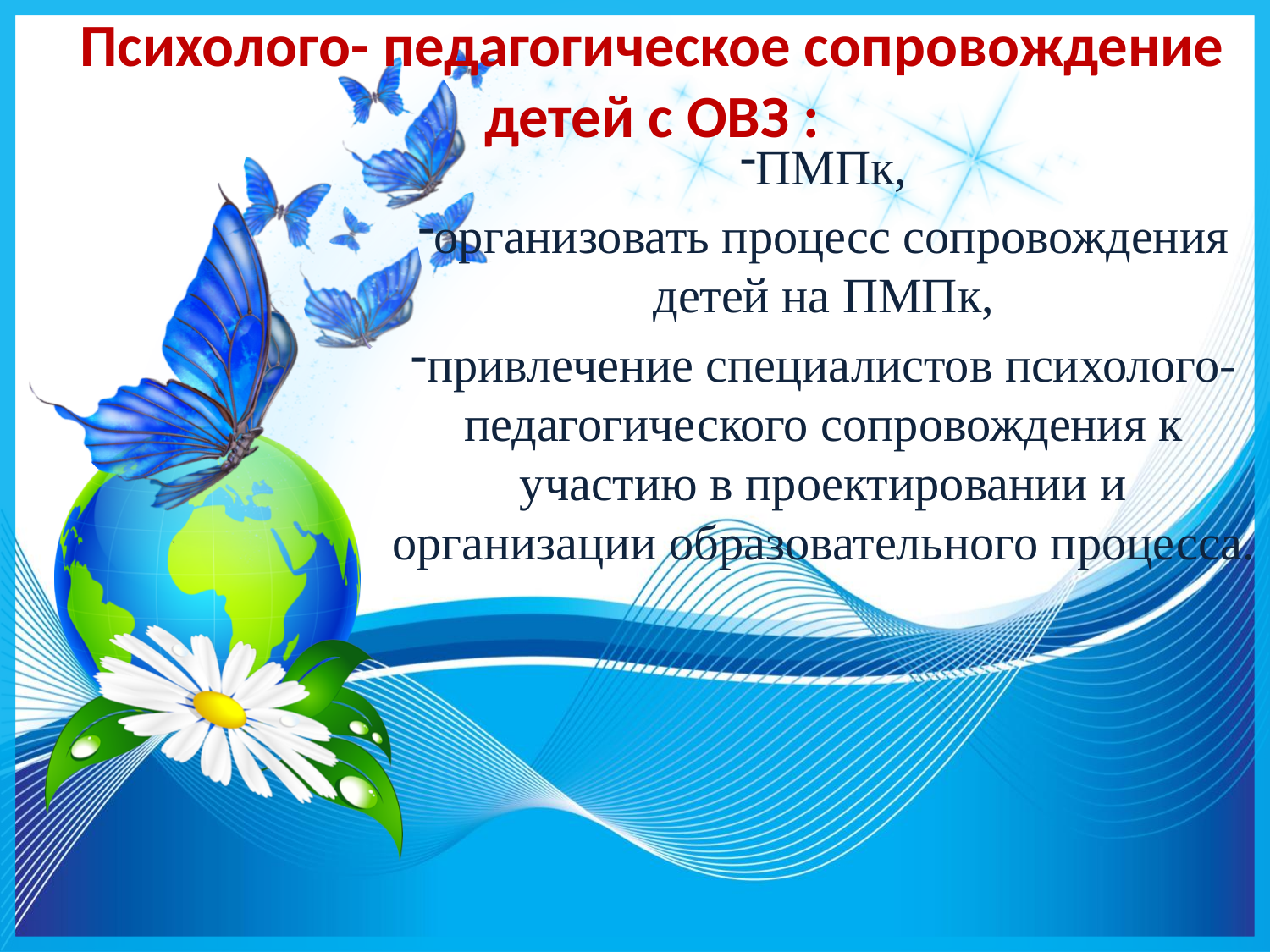

# Психолого- педагогическое сопровождение детей с ОВЗ :
ПМПк,
организовать процесс сопровождения детей на ПМПк,
привлечение специалистов психолого-педагогического сопровождения к участию в проектировании и организации образовательного процесса.